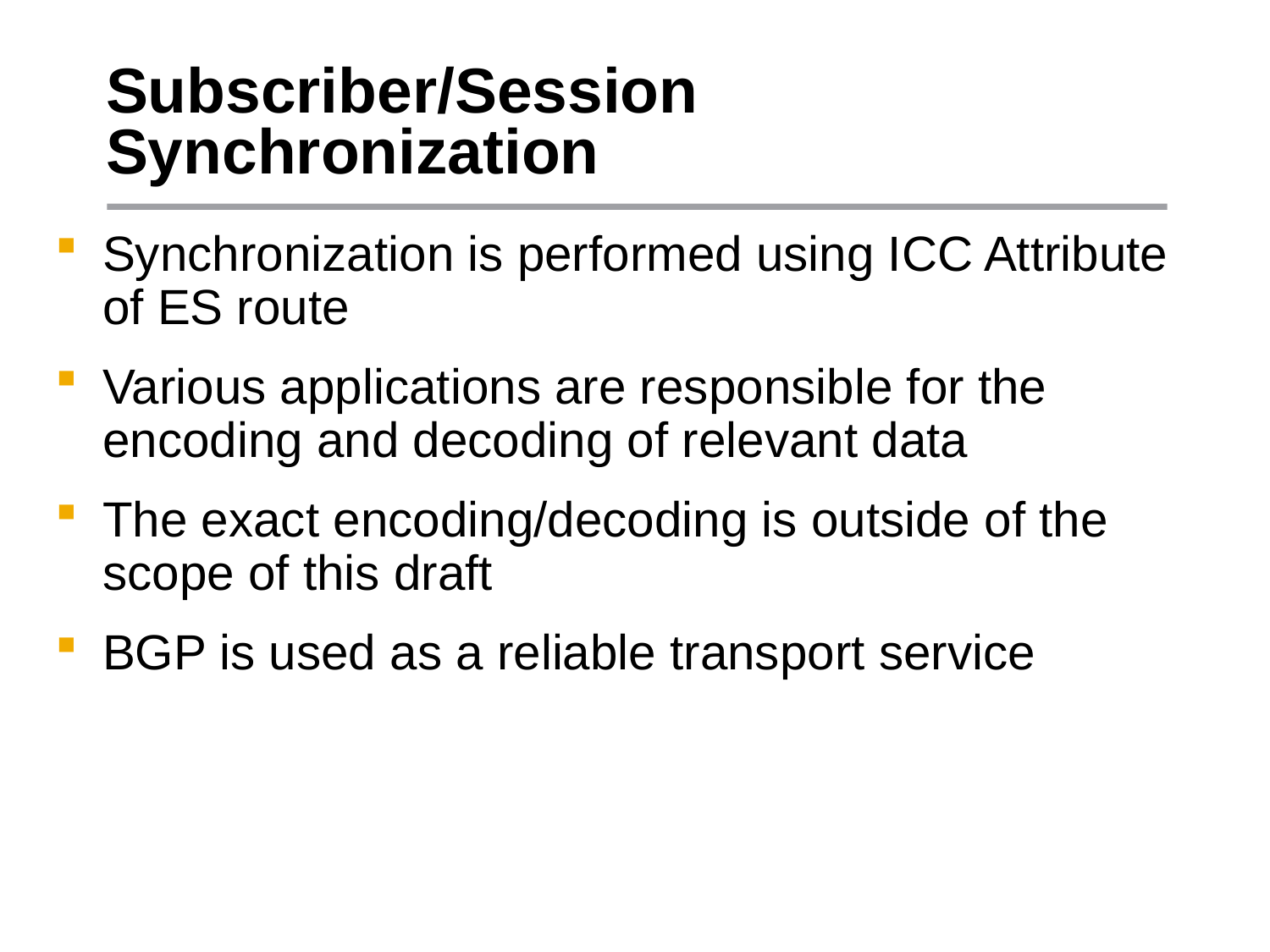

# Subscriber/Session Synchronization
Synchronization is performed using ICC Attribute of ES route
Various applications are responsible for the encoding and decoding of relevant data
The exact encoding/decoding is outside of the scope of this draft
BGP is used as a reliable transport service